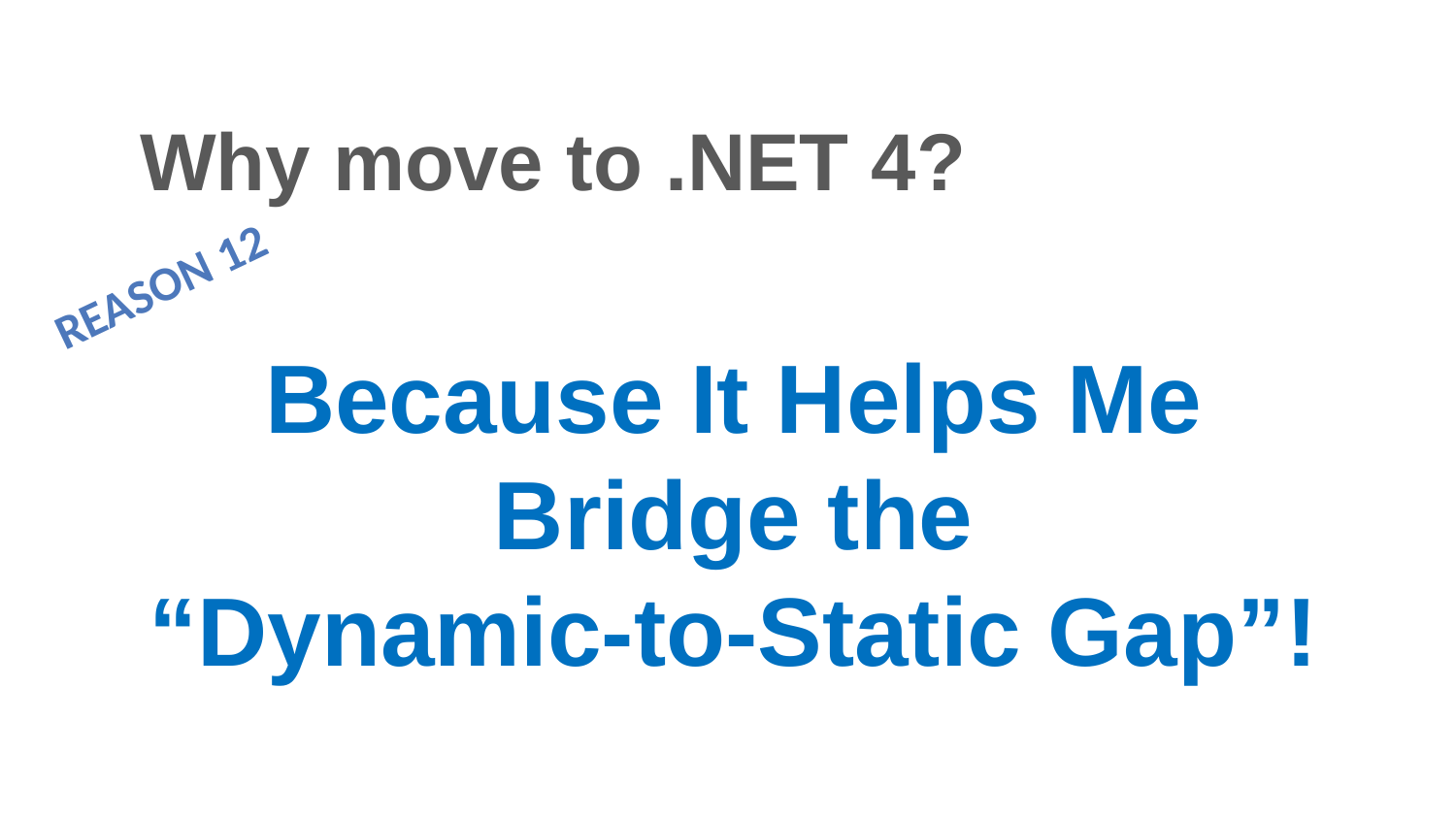

# Why move to .NET 4?
Reason 12
Because It Helps Me Bridge the
“Dynamic-to-Static Gap”!